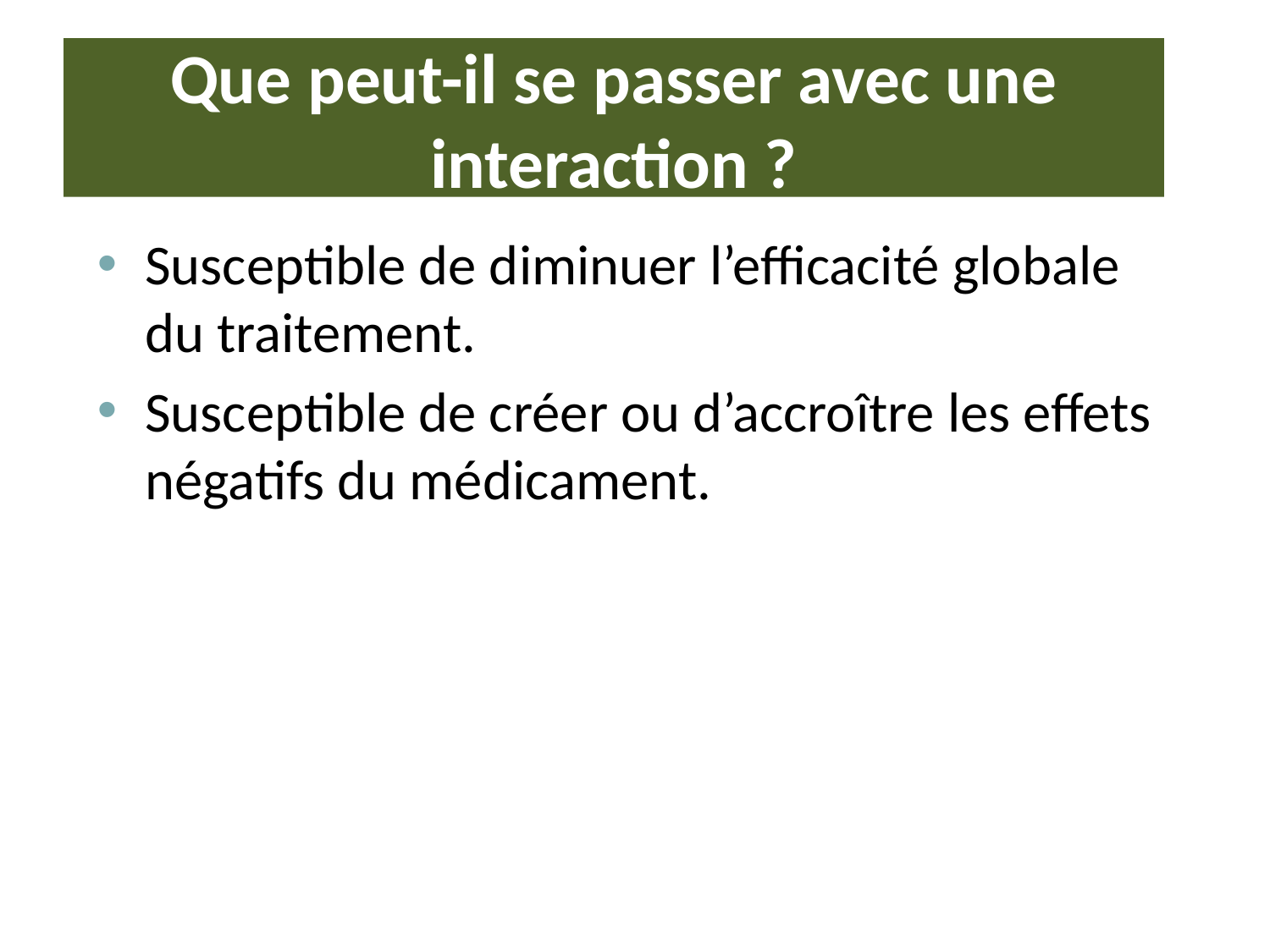

# Que peut-il se passer avec une interaction ?
Susceptible de diminuer l’efficacité globale du traitement.
Susceptible de créer ou d’accroître les effets négatifs du médicament.